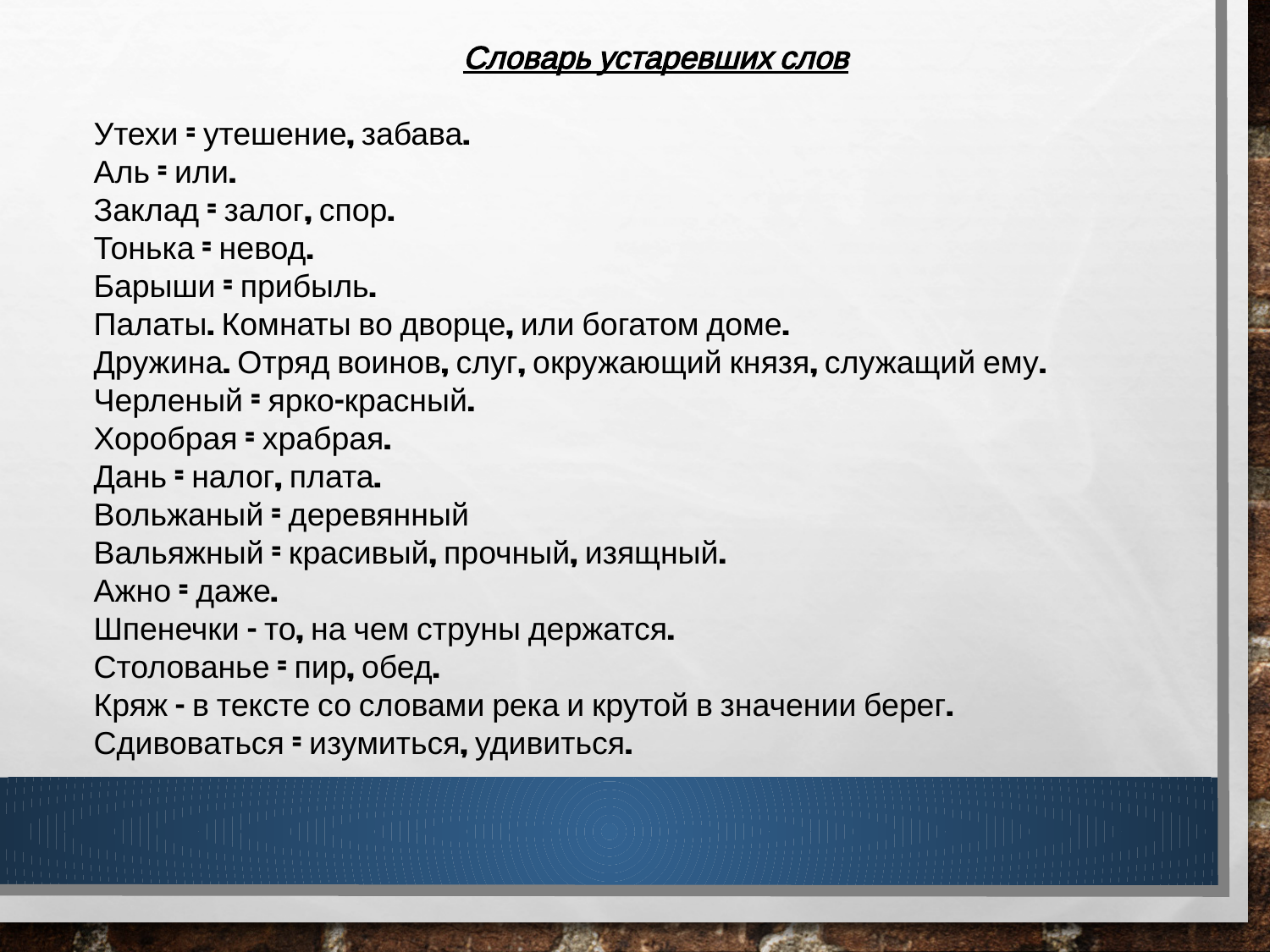

Словарь устаревших слов

Утехи = утешение, забава.
Аль = или.
Заклад = залог, спор.
Тонька = невод.
Барыши = прибыль.
Палаты. Комнаты во дворце, или богатом доме.
Дружина. Отряд воинов, слуг, окружающий князя, служащий ему.
Черленый = ярко-красный.
Хоробрая = храбрая.
Дань = налог, плата.
Вольжаный = деревянный
Вальяжный = красивый, прочный, изящный.
Ажно = даже.
Шпенечки - то, на чем струны держатся.
Столованье = пир, обед.
Кряж - в тексте со словами река и крутой в значении берег.
Сдивоваться = изумиться, удивиться.